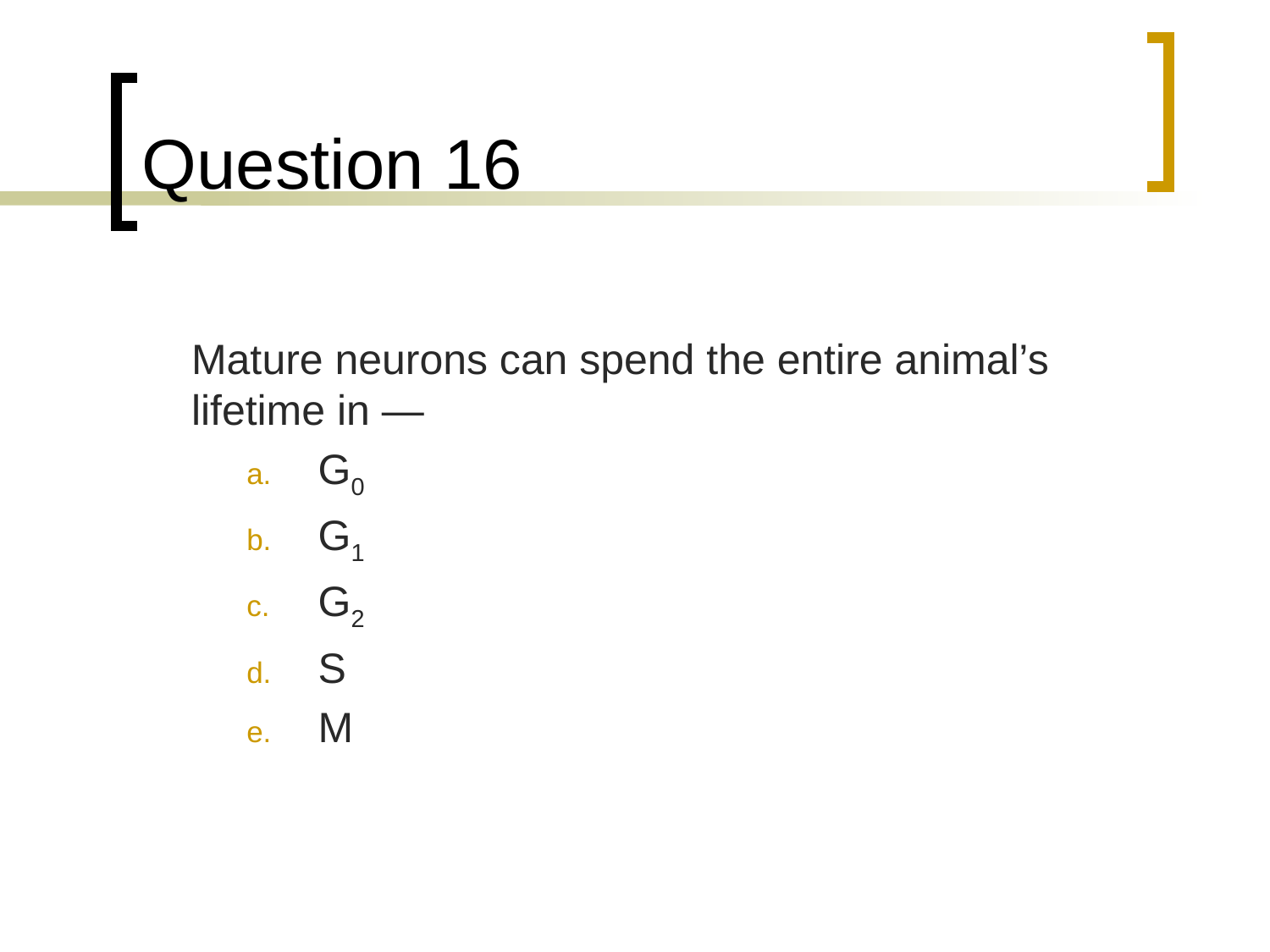

# Question 16
Mature neurons can spend the entire animal’s lifetime in —
G0
G1
G2
S
M